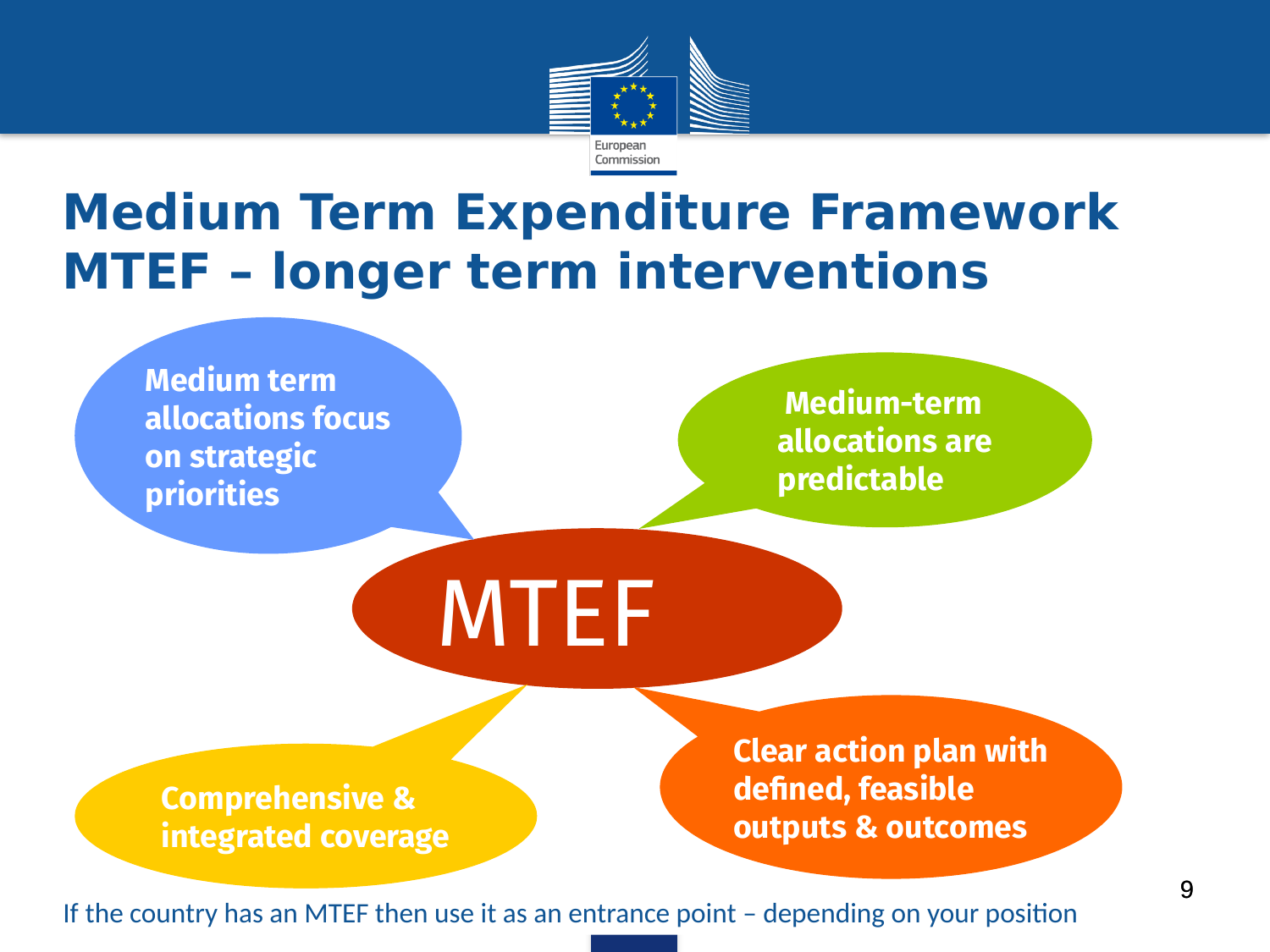

# Medium Term Expenditure Framework MTEF – longer term interventions
Medium term allocations focus on strategic priorities
 Medium-term allocations are predictable
MTEF
Clear action plan with defined, feasible outputs & outcomes

Comprehensive & integrated coverage

9
9
If the country has an MTEF then use it as an entrance point – depending on your position